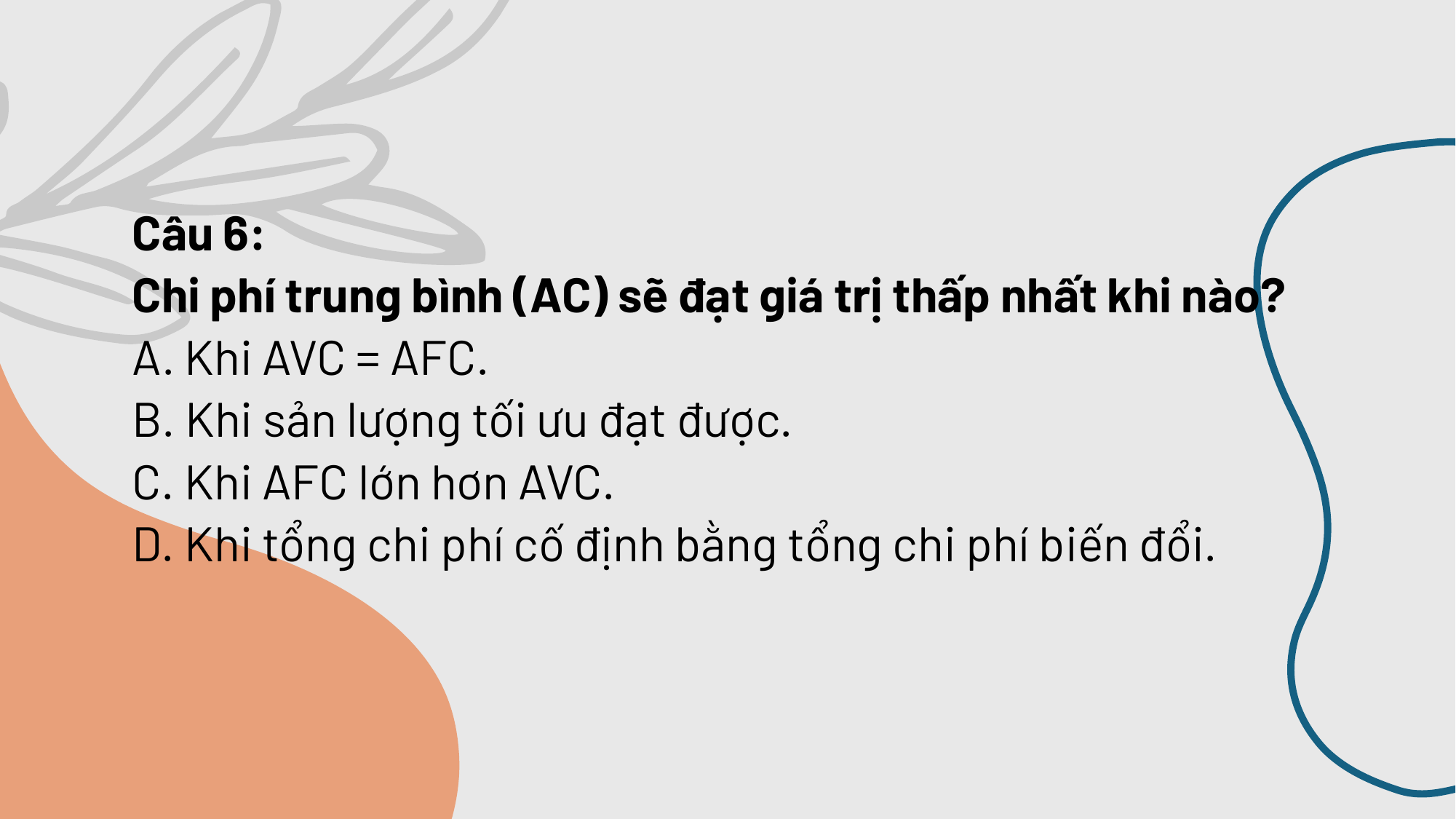

# Câu 6: Chi phí trung bình (AC) sẽ đạt giá trị thấp nhất khi nào? A. Khi AVC = AFC. B. Khi sản lượng tối ưu đạt được. C. Khi AFC lớn hơn AVC. D. Khi tổng chi phí cố định bằng tổng chi phí biến đổi.